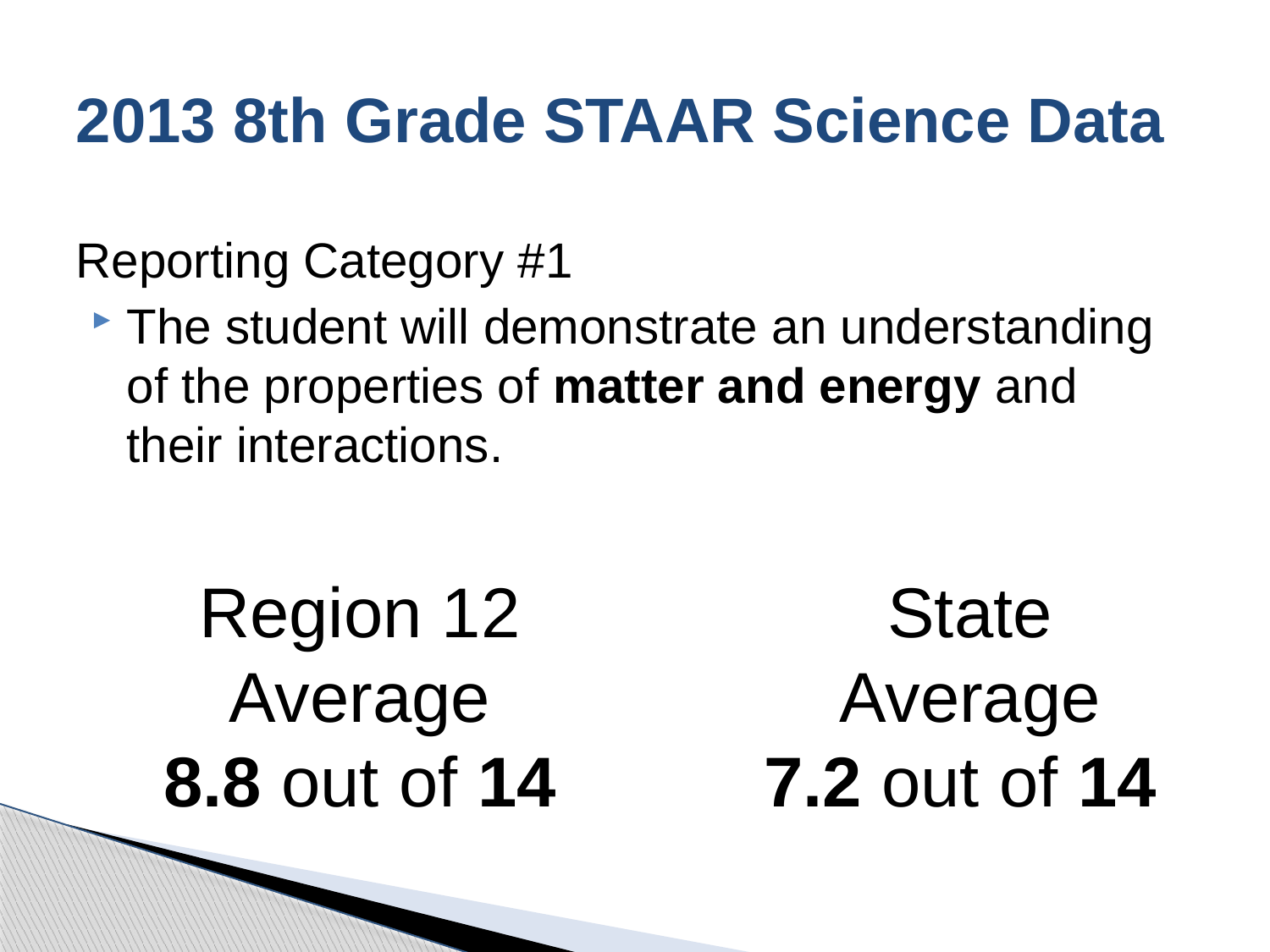

# 2013 8th Grade STAAR Science Data
Reporting Category #1
The student will demonstrate an understanding of the properties of matter and energy and their interactions.
Region 12 Average
8.8 out of 14
State Average
7.2 out of 14